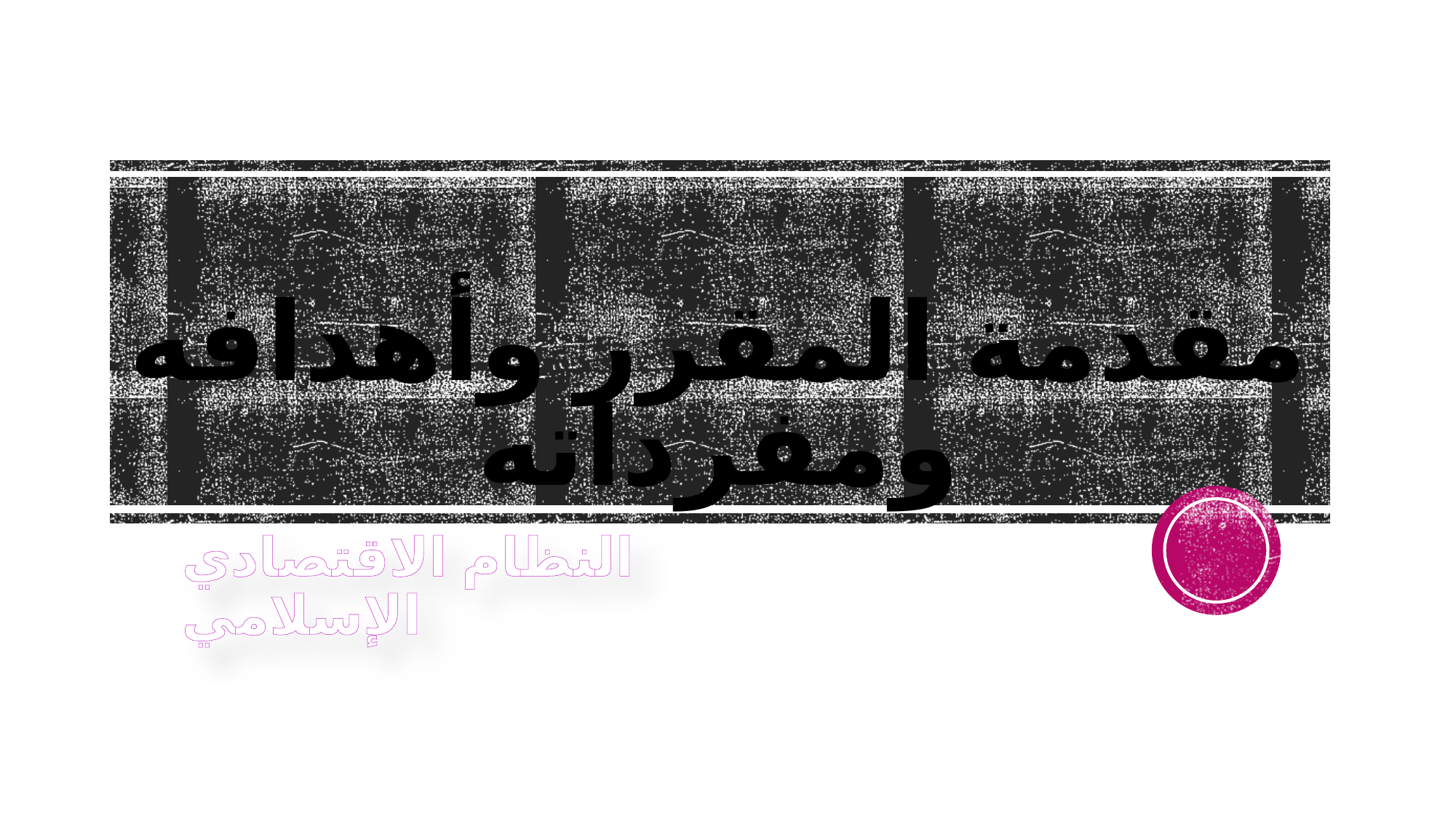

# مقدمة المقرر وأهدافه ومفرداته
النظام الاقتصادي الإسلامي